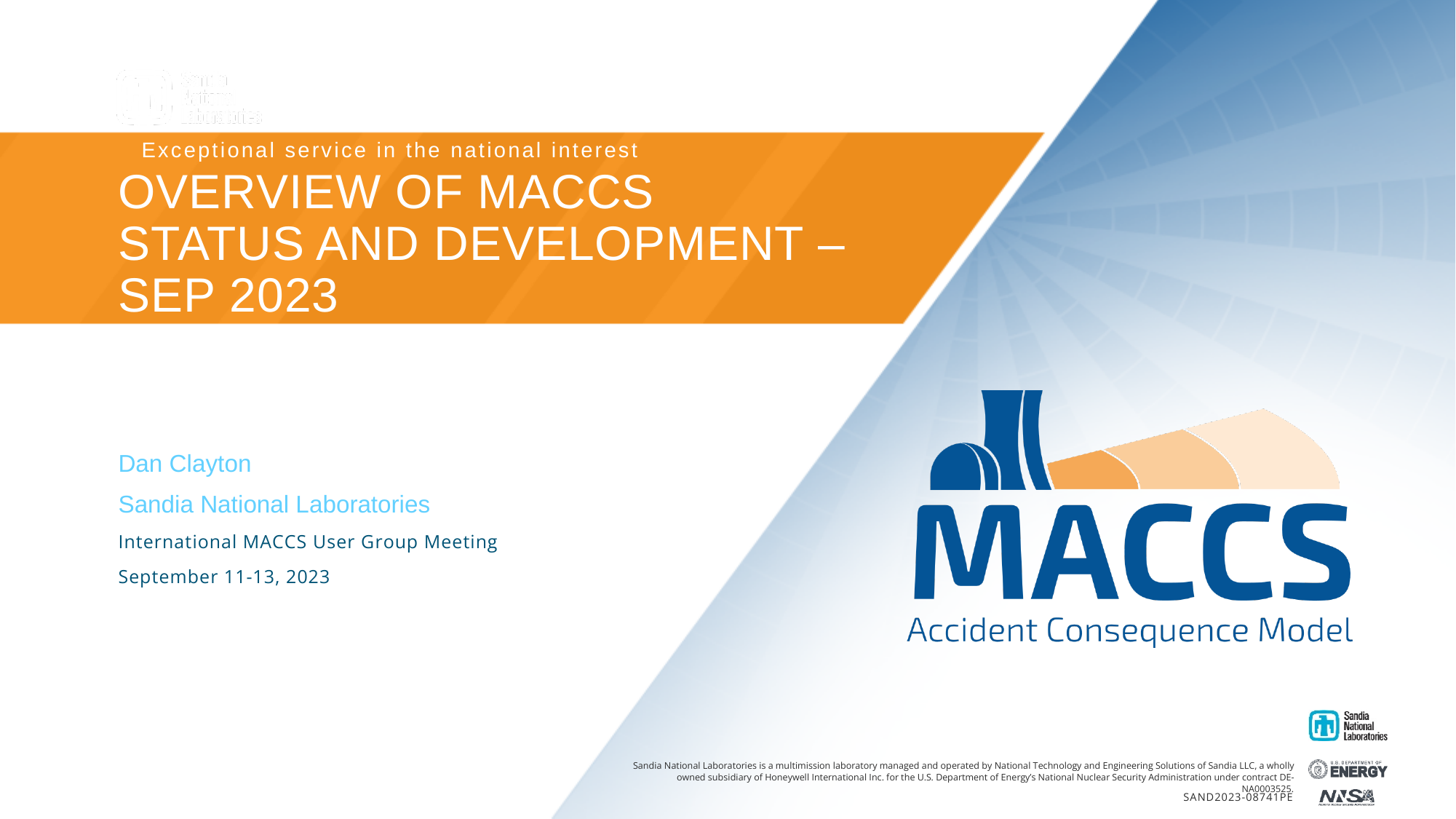

# Overview of MACCS Status and Development – Sep 2023

Dan Clayton
Sandia National Laboratories
International MACCS User Group Meeting
September 11-13, 2023
SAND2023-08741PE